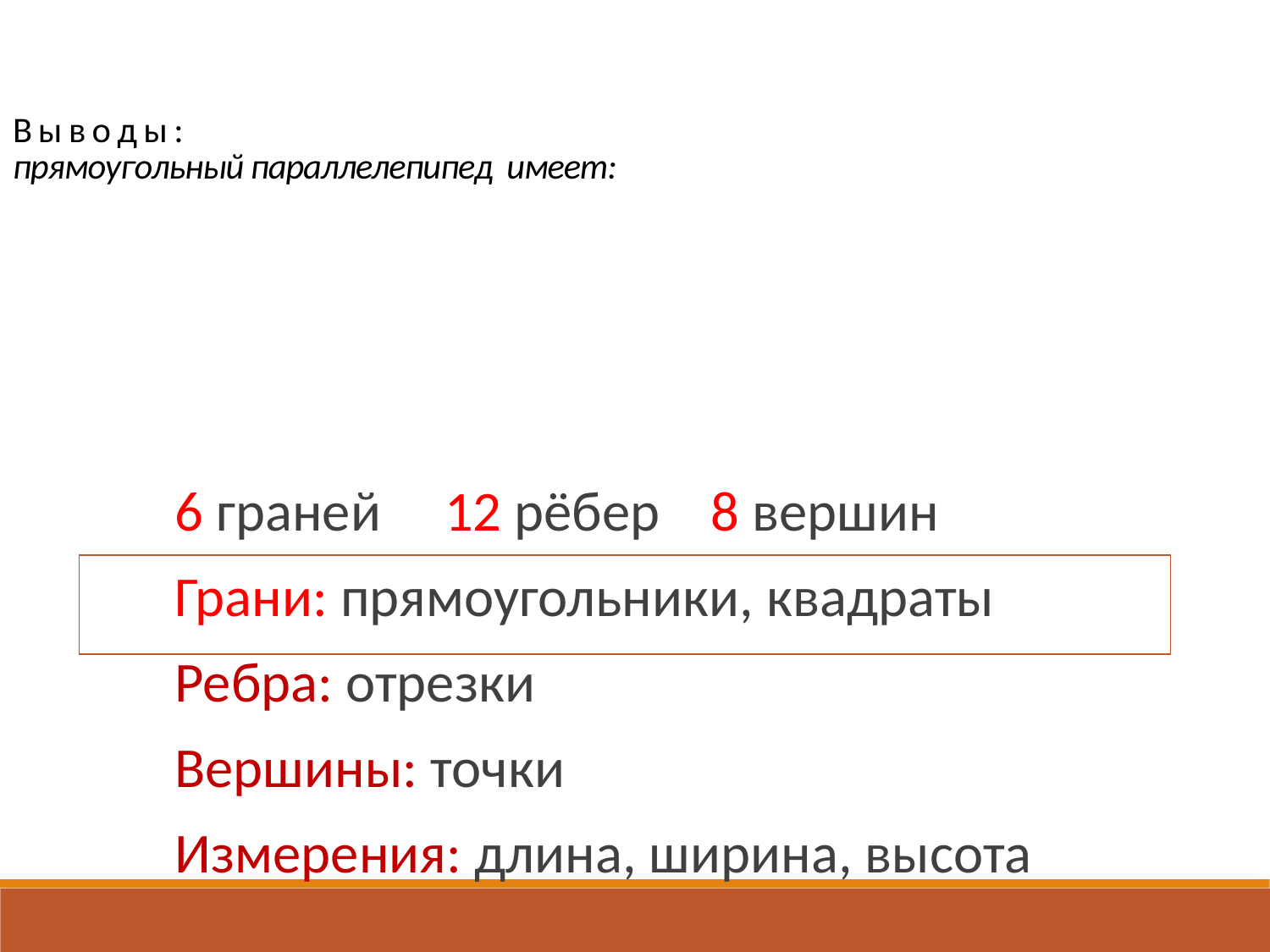

В ы в о д ы :
прямоугольный параллелепипед  имеет:
6 граней     12 рёбер    8 вершин
Грани: прямоугольники, квадраты
Ребра: отрезки
Вершины: точки
Измерения: длина, ширина, высота